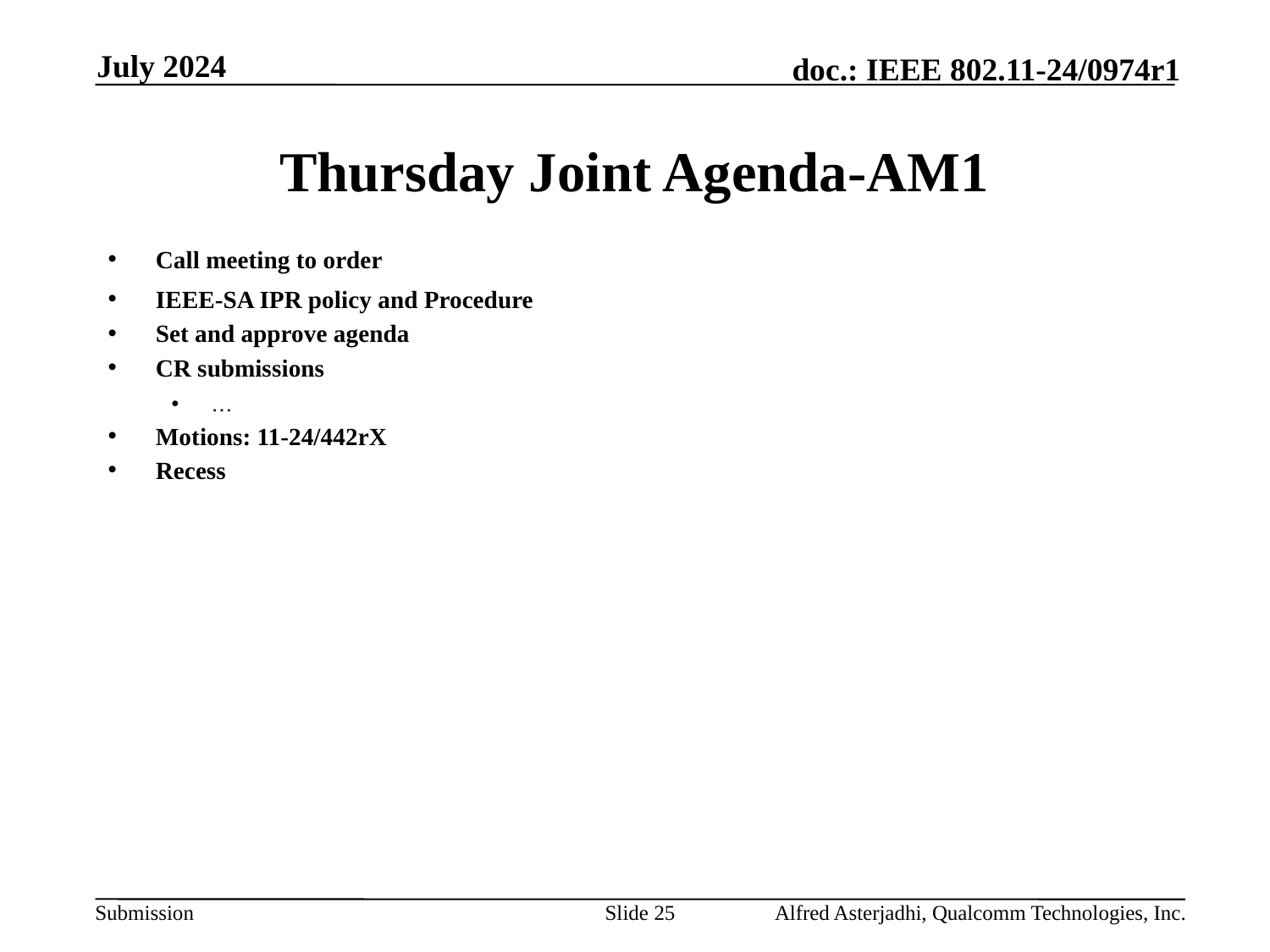

July 2024
# Thursday Joint Agenda-AM1
Call meeting to order
IEEE-SA IPR policy and Procedure
Set and approve agenda
CR submissions
…
Motions: 11-24/442rX
Recess
Slide 25
Alfred Asterjadhi, Qualcomm Technologies, Inc.